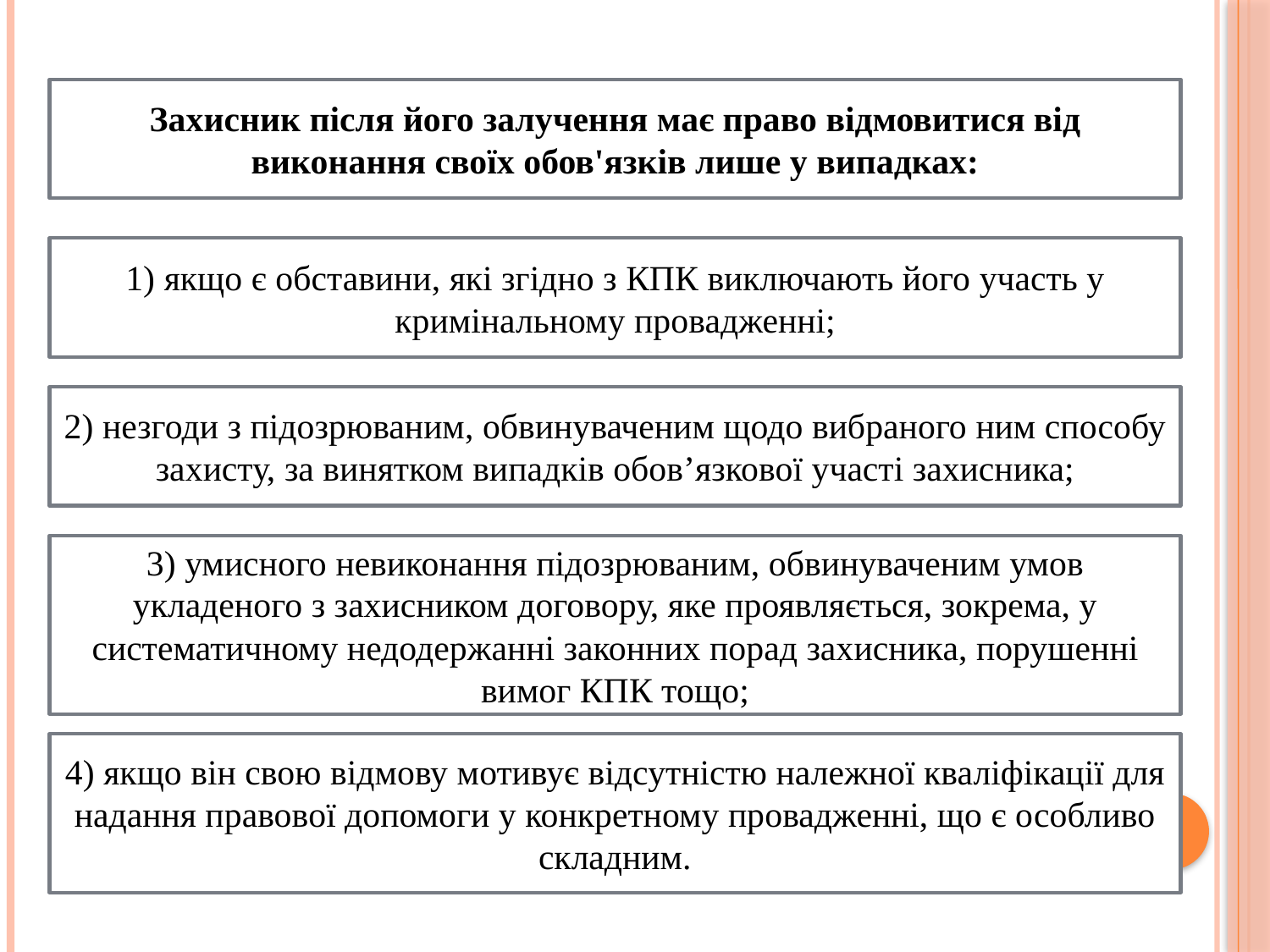

Захисник після його залучення має право відмовитися від виконання своїх обов'язків лише у випадках:
1) якщо є обставини, які згідно з КПК виключають його участь у кримінальному провадженні;
2) незгоди з підозрюваним, обвинуваченим щодо вибраного ним способу захисту, за винятком випадків обов’язкової участі захисника;
3) умисного невиконання підозрюваним, обвинуваченим умов укладеного з захисником договору, яке проявляється, зокрема, у систематичному недодержанні законних порад захисника, порушенні вимог КПК тощо;
4) якщо він свою відмову мотивує відсутністю належної кваліфікації для надання правової допомоги у конкретному провадженні, що є особливо складним.